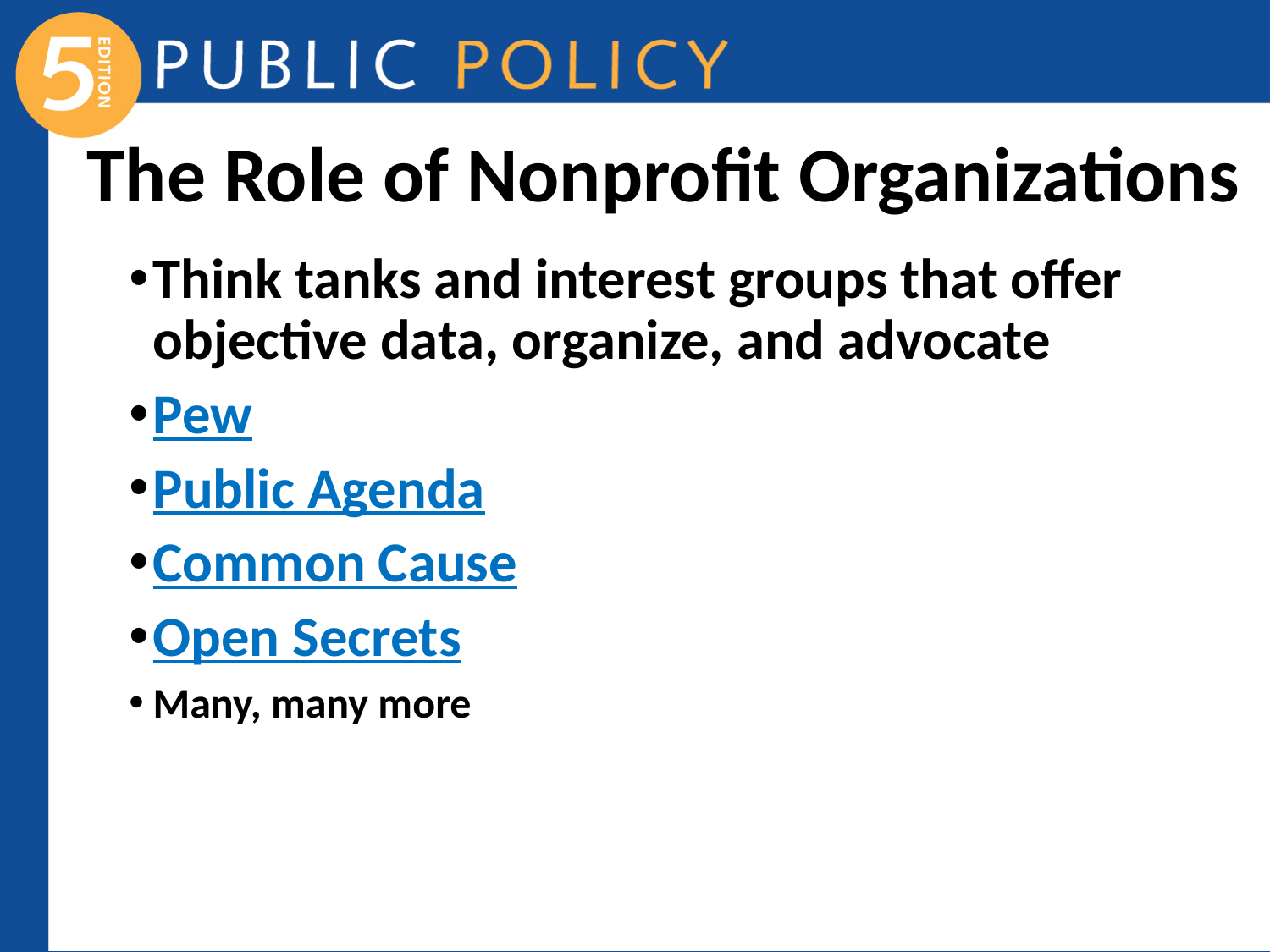

# The Role of Nonprofit Organizations
Think tanks and interest groups that offer objective data, organize, and advocate
Pew
Public Agenda
Common Cause
Open Secrets
Many, many more